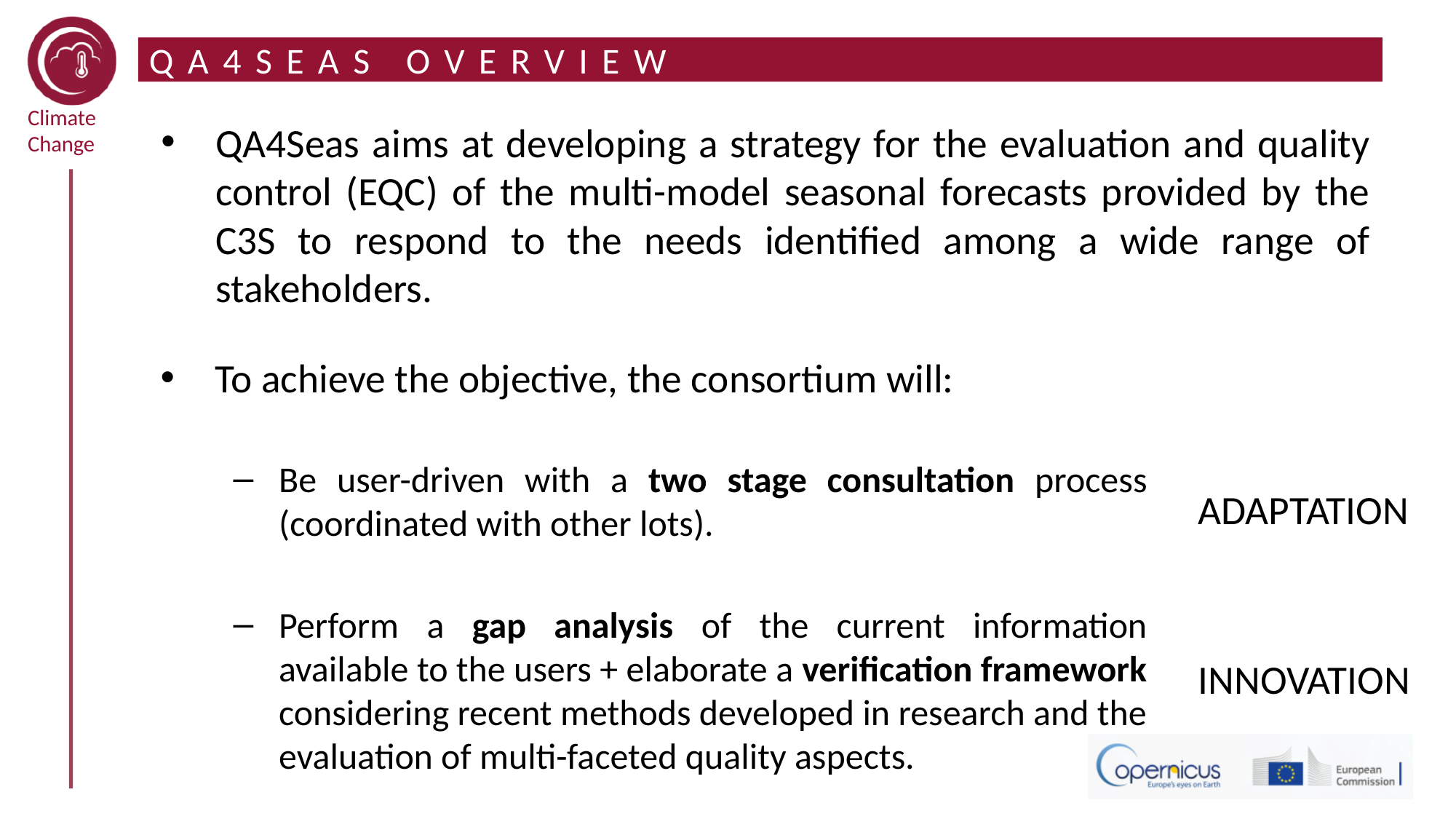

# QA4SEAS OVERVIEW
QA4Seas aims at developing a strategy for the evaluation and quality control (EQC) of the multi-model seasonal forecasts provided by the C3S to respond to the needs identified among a wide range of stakeholders.
To achieve the objective, the consortium will:
Be user-driven with a two stage consultation process (coordinated with other lots).

Perform a gap analysis of the current information available to the users + elaborate a verification framework considering recent methods developed in research and the evaluation of multi-faceted quality aspects.

ADAPTATION

INNOVATION